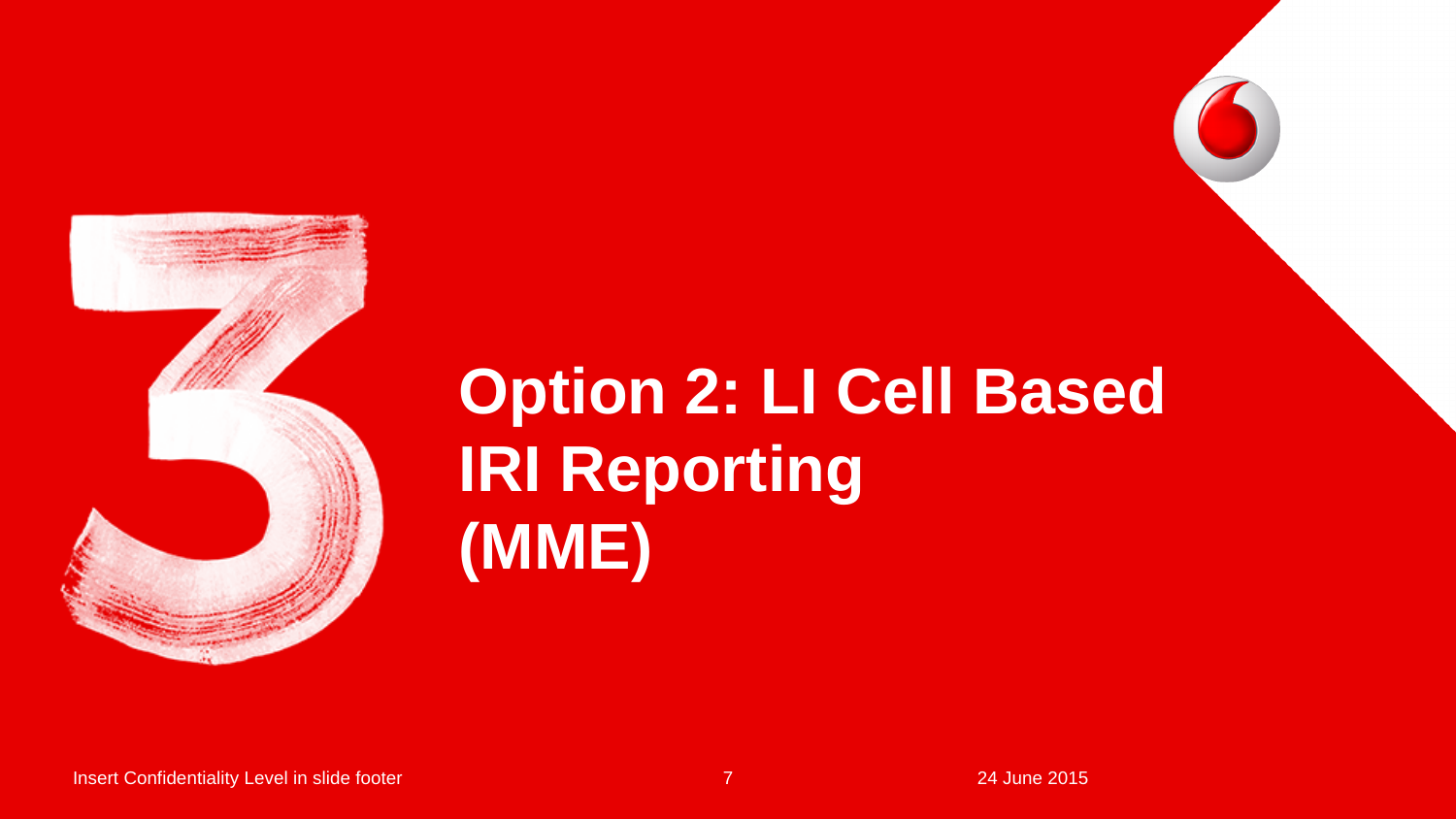

# Option 2: LI Cell Based IRI Reporting (MME)
Insert Confidentiality Level in slide footer
24 June 2015
7